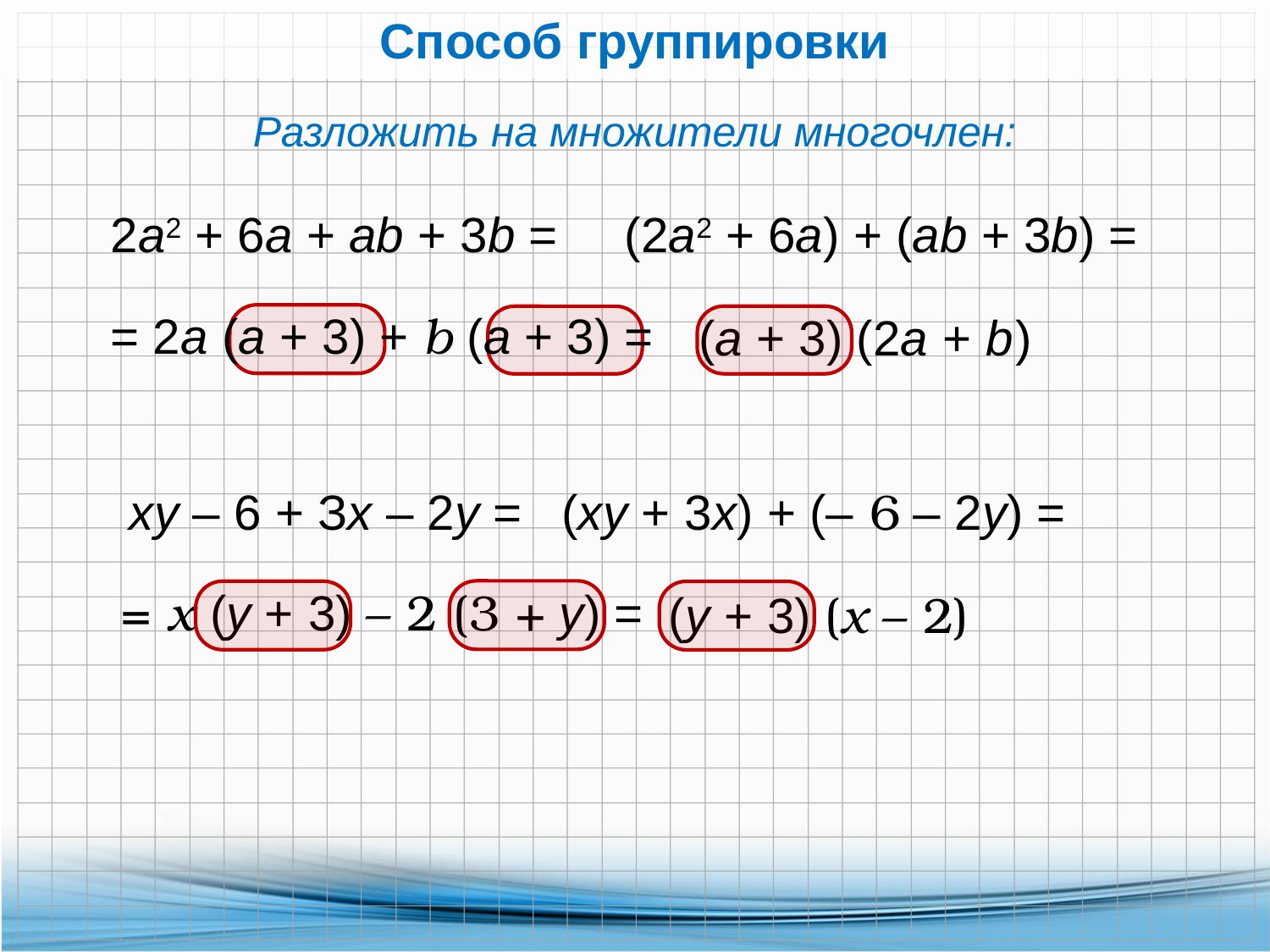

Способ группировки
Разложить на множители многочлен:
(2а2 + 6а) + (ab + 3b) =
2а2 + 6а + ab + 3b =
= 2а (а + 3) + b (a + 3) =
 (а + 3) (2а + b)

(ху + 3x) + (– 6 – 2у) =
ху – 6 + Зx – 2у =
= x (у + 3) – 2 (3 + у) =
(у + 3) (x – 2)